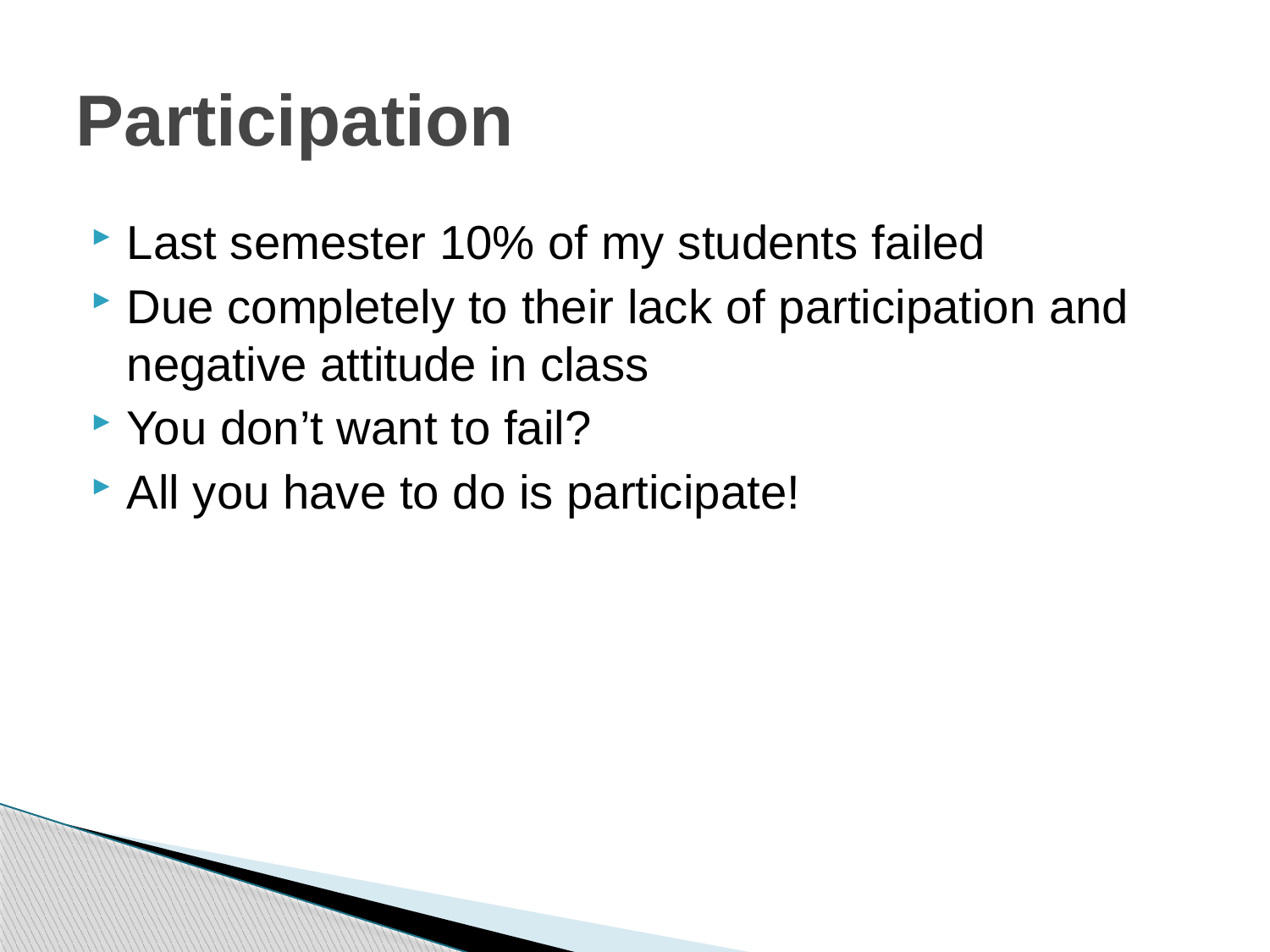

# Participation
Last semester 10% of my students failed
Due completely to their lack of participation and negative attitude in class
You don’t want to fail?
All you have to do is participate!